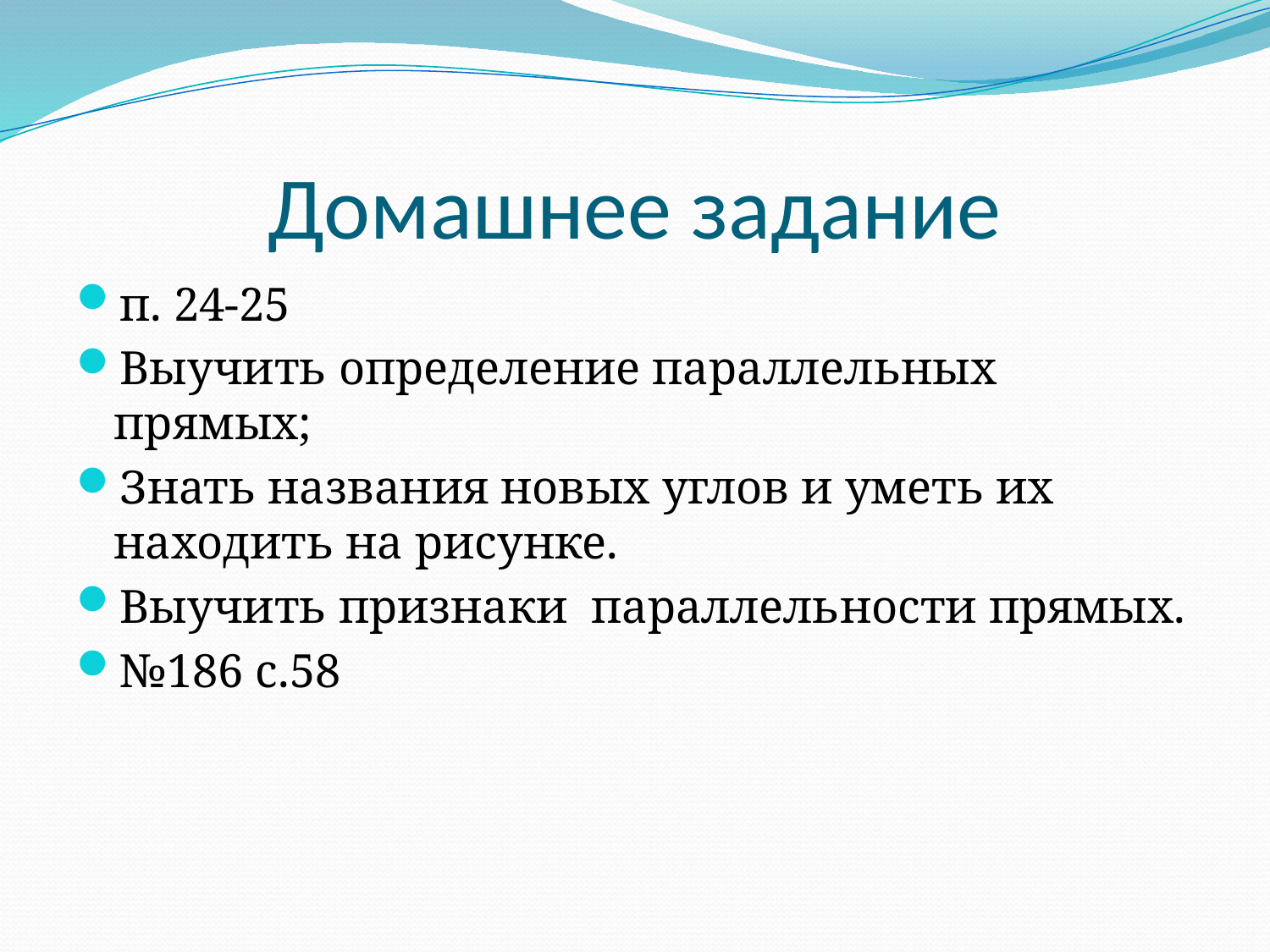

# Домашнее задание
п. 24-25
Выучить определение параллельных прямых;
Знать названия новых углов и уметь их находить на рисунке.
Выучить признаки  параллельности прямых.
№186 c.58